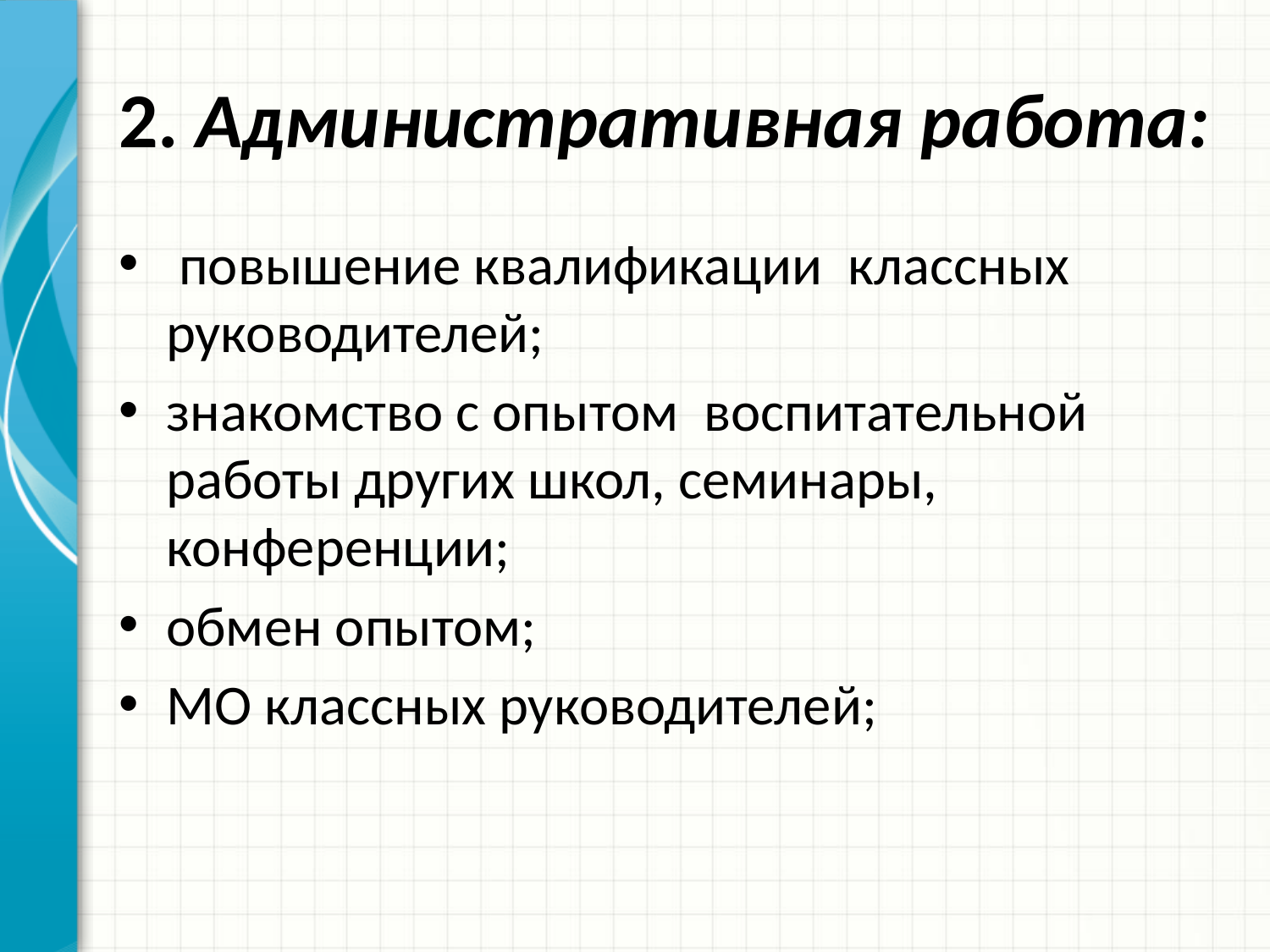

# 2. Административная работа:
 повышение квалификации  классных руководителей;
знакомство с опытом  воспитательной работы других школ, семинары, конференции;
обмен опытом;
МО классных руководителей;